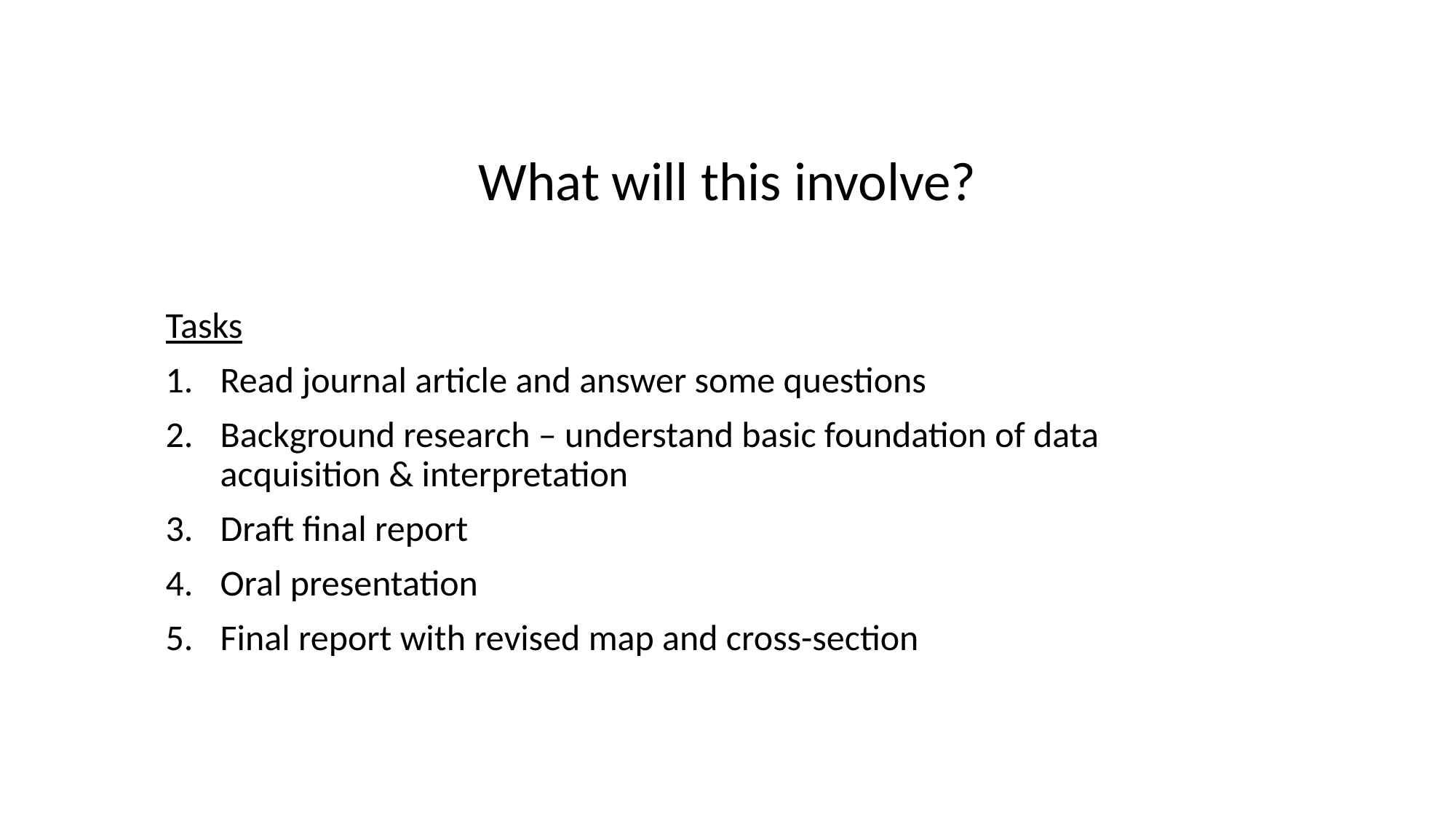

# What will this involve?
Tasks
Read journal article and answer some questions
Background research – understand basic foundation of data acquisition & interpretation
Draft final report
Oral presentation
Final report with revised map and cross-section